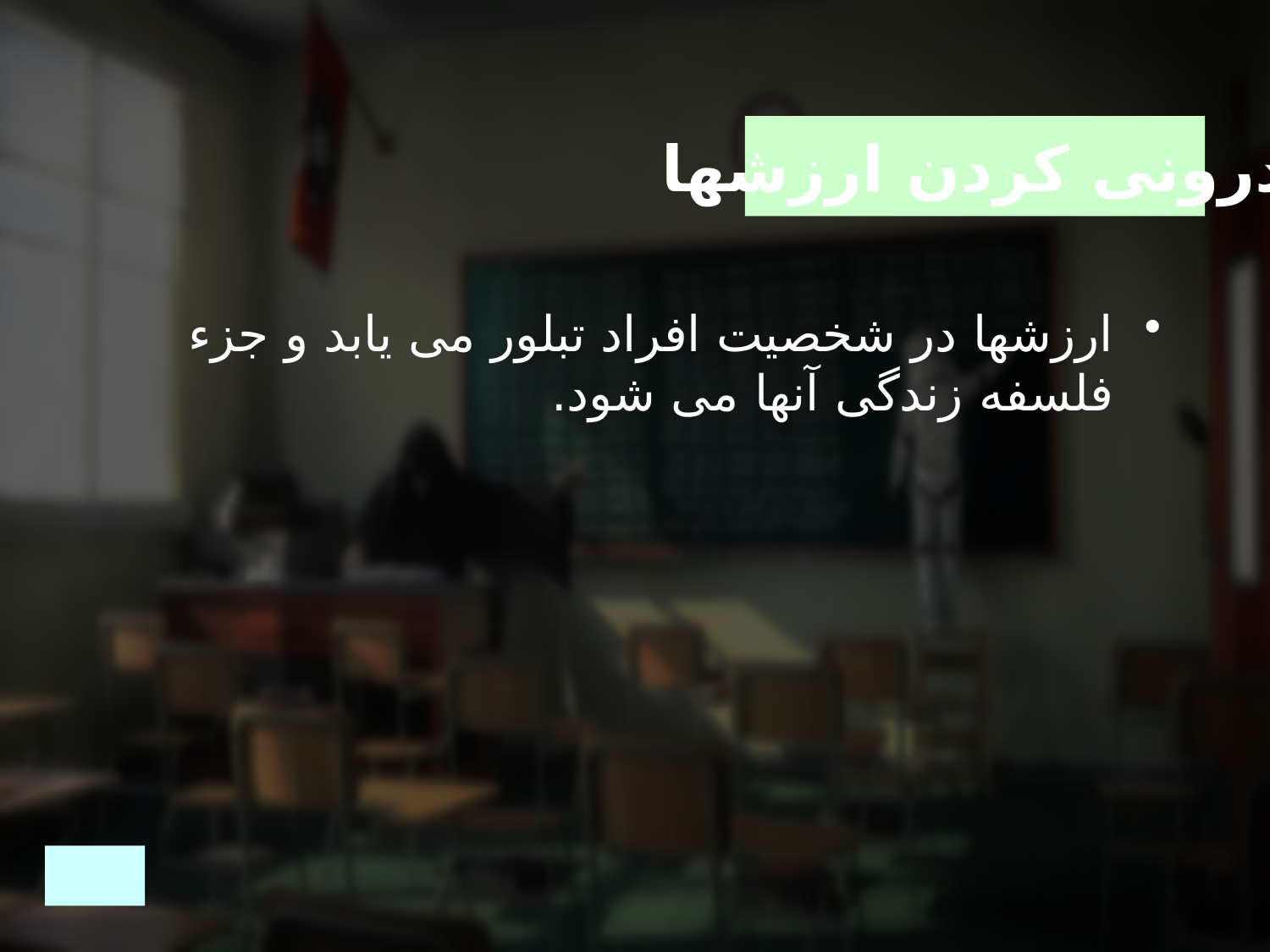

درونی کردن ارزشها
ارزشها در شخصیت افراد تبلور می یابد و جزء فلسفه زندگی آنها می شود.